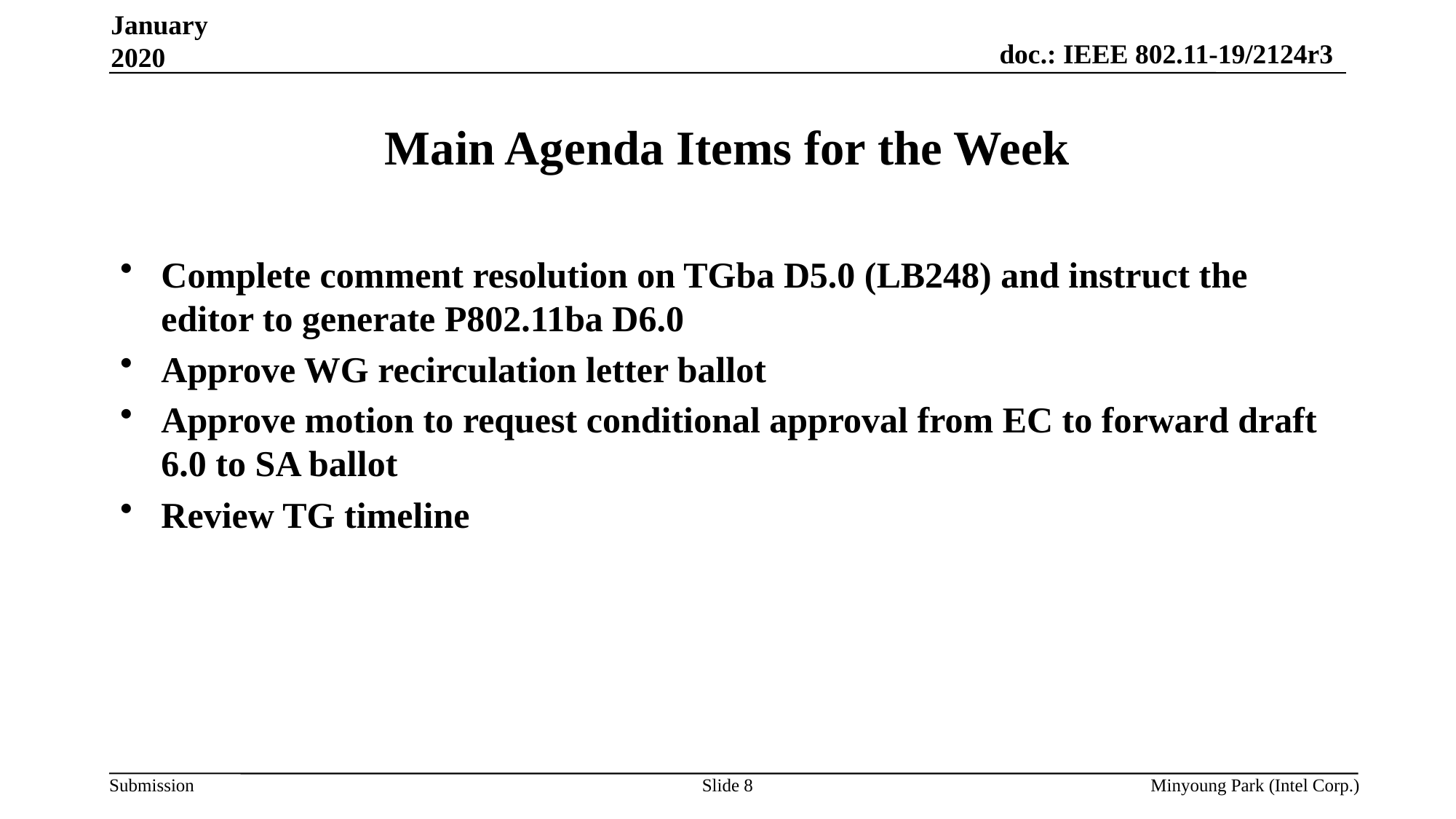

January 2020
# Main Agenda Items for the Week
Complete comment resolution on TGba D5.0 (LB248) and instruct the editor to generate P802.11ba D6.0
Approve WG recirculation letter ballot
Approve motion to request conditional approval from EC to forward draft 6.0 to SA ballot
Review TG timeline

Slide 8
Minyoung Park (Intel Corp.)